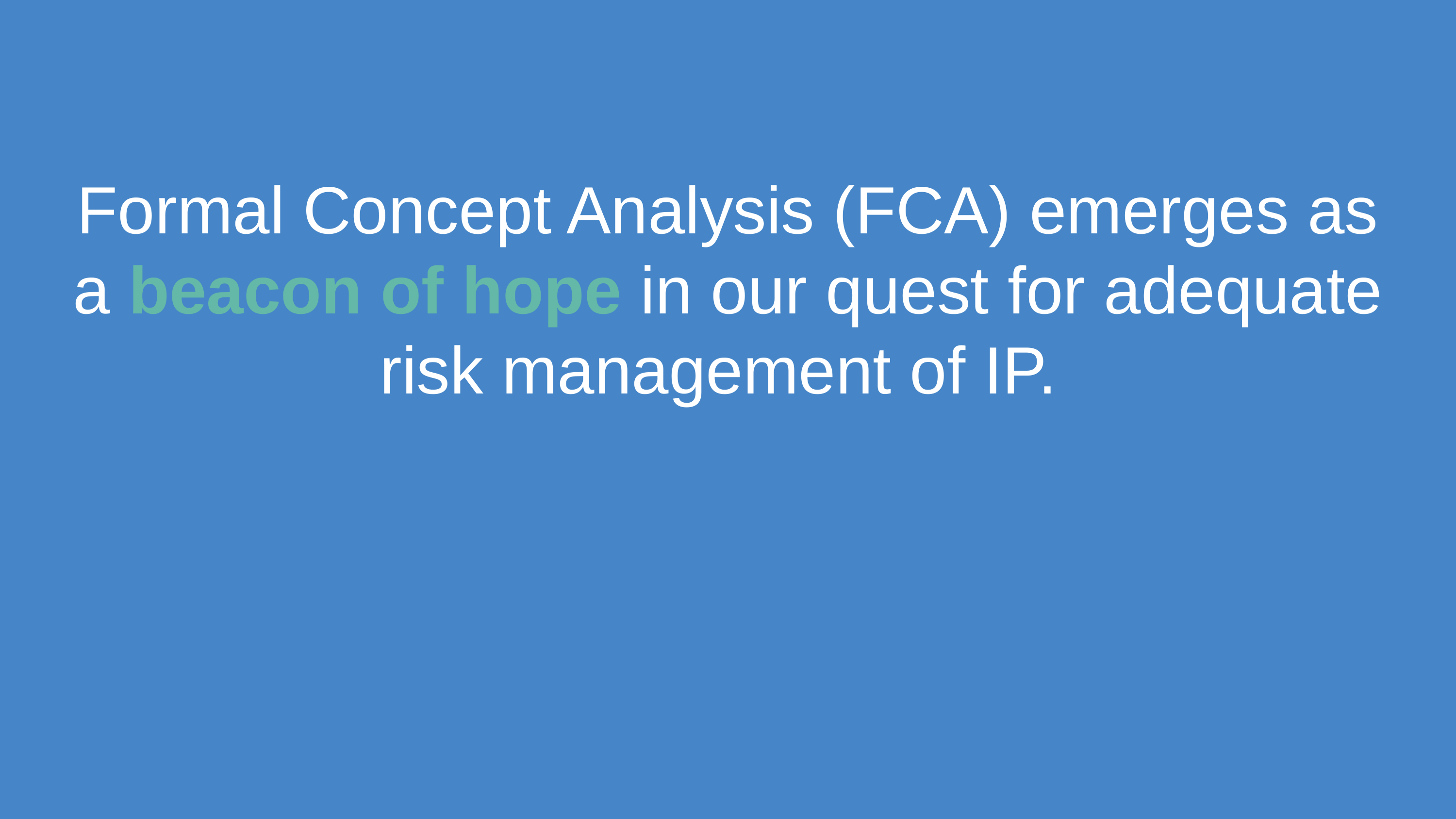

Formal Concept Analysis (FCA) emerges as a beacon of hope in our quest for adequate risk management of IP.